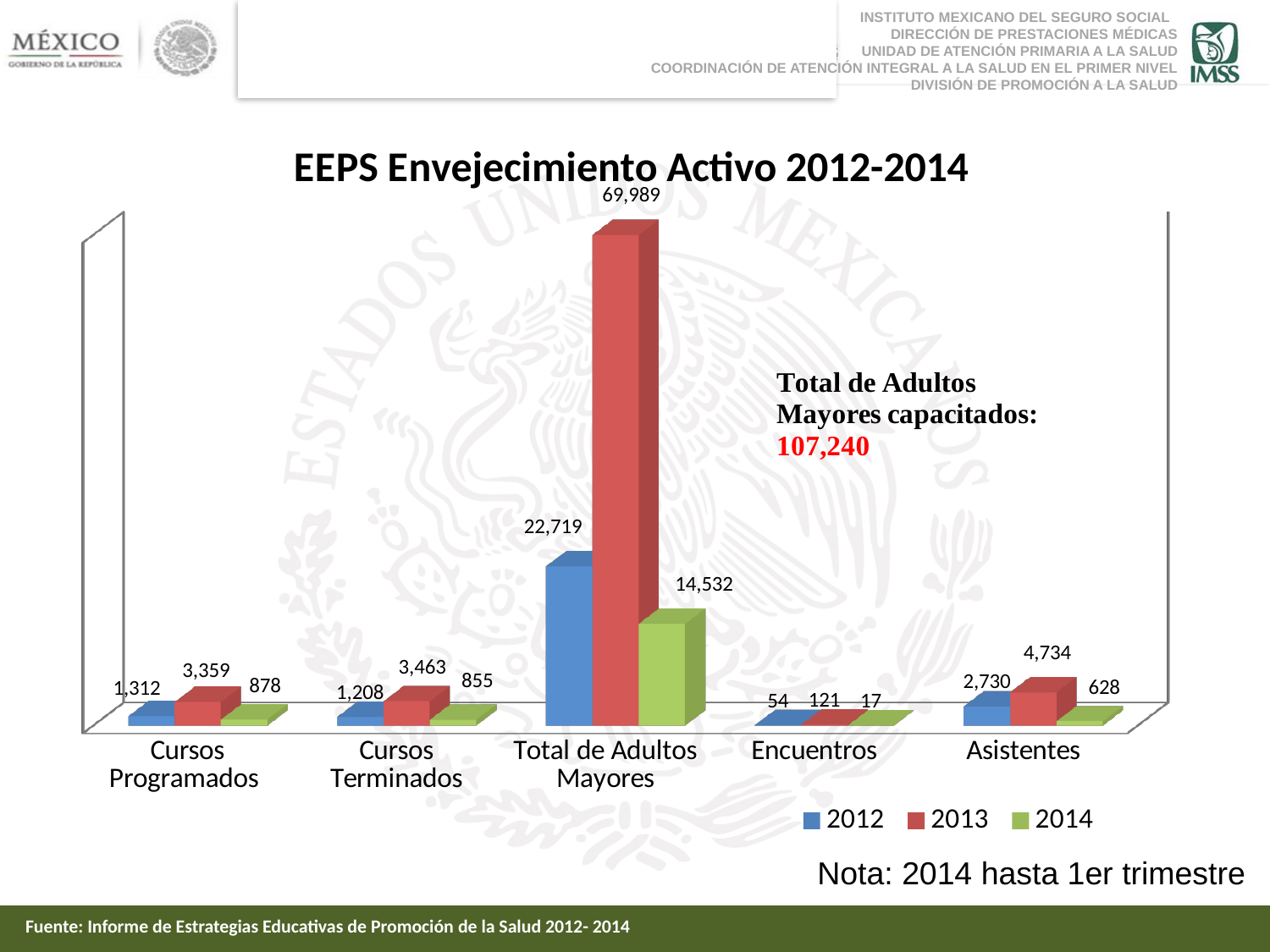

INSTITUTO MEXICANO DEL SEGURO SOCIAL
DIRECCIÓN DE PRESTACIONES MÉDICAS
UNIDAD DE ATENCIÓN PRIMARIA A LA SALUD
COORDINACIÓN DE ATENCIÓN INTEGRAL A LA SALUD EN EL PRIMER NIVEL
DIVISIÓN DE PROMOCIÓN A LA SALUD

[unsupported chart]

Nota: 2014 hasta 1er trimestre
Fuente: Informe de Estrategias Educativas de Promoción de la Salud 2012- 2014